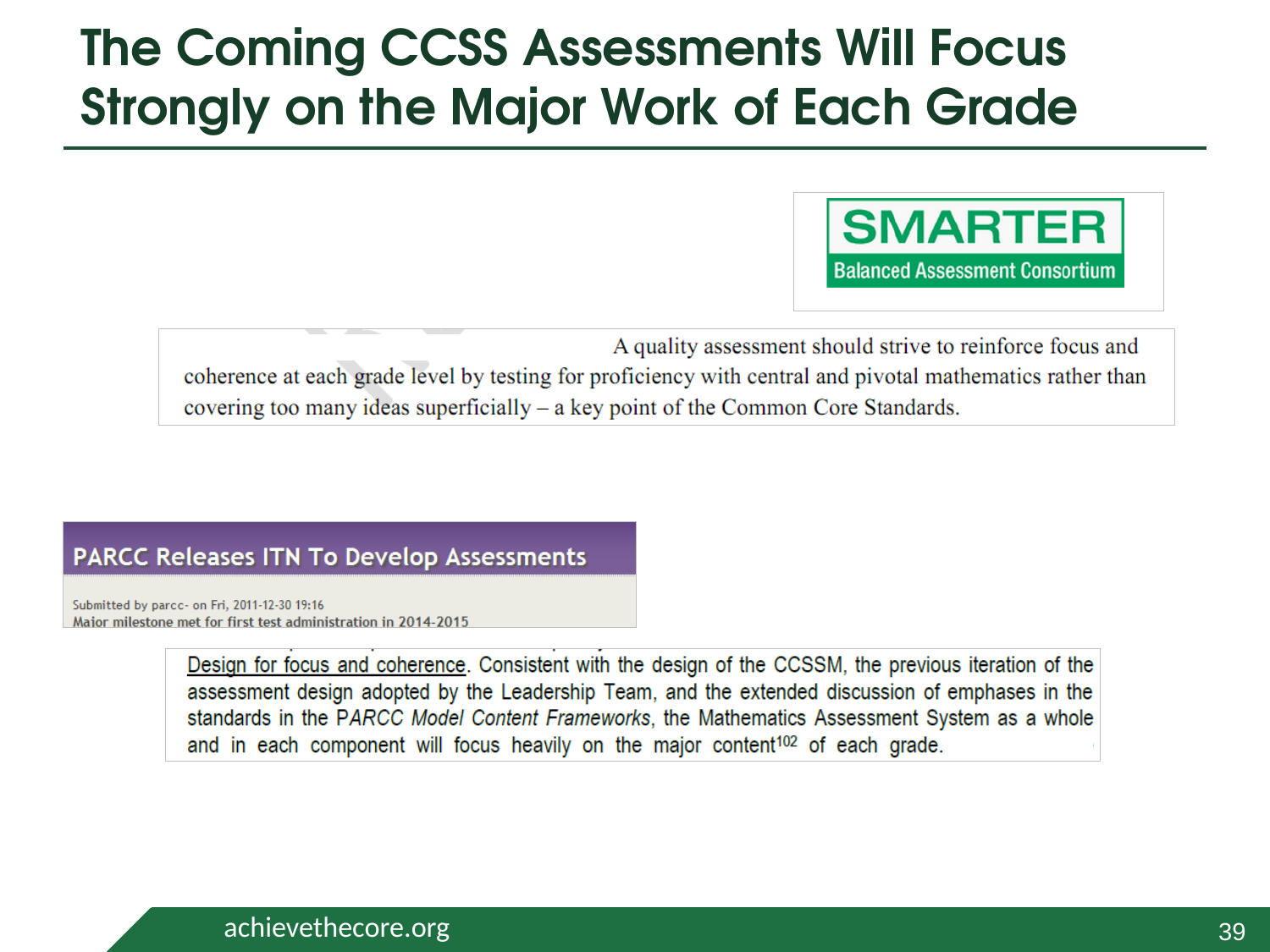

# The Coming CCSS Assessments Will Focus Strongly on the Major Work of Each Grade

39